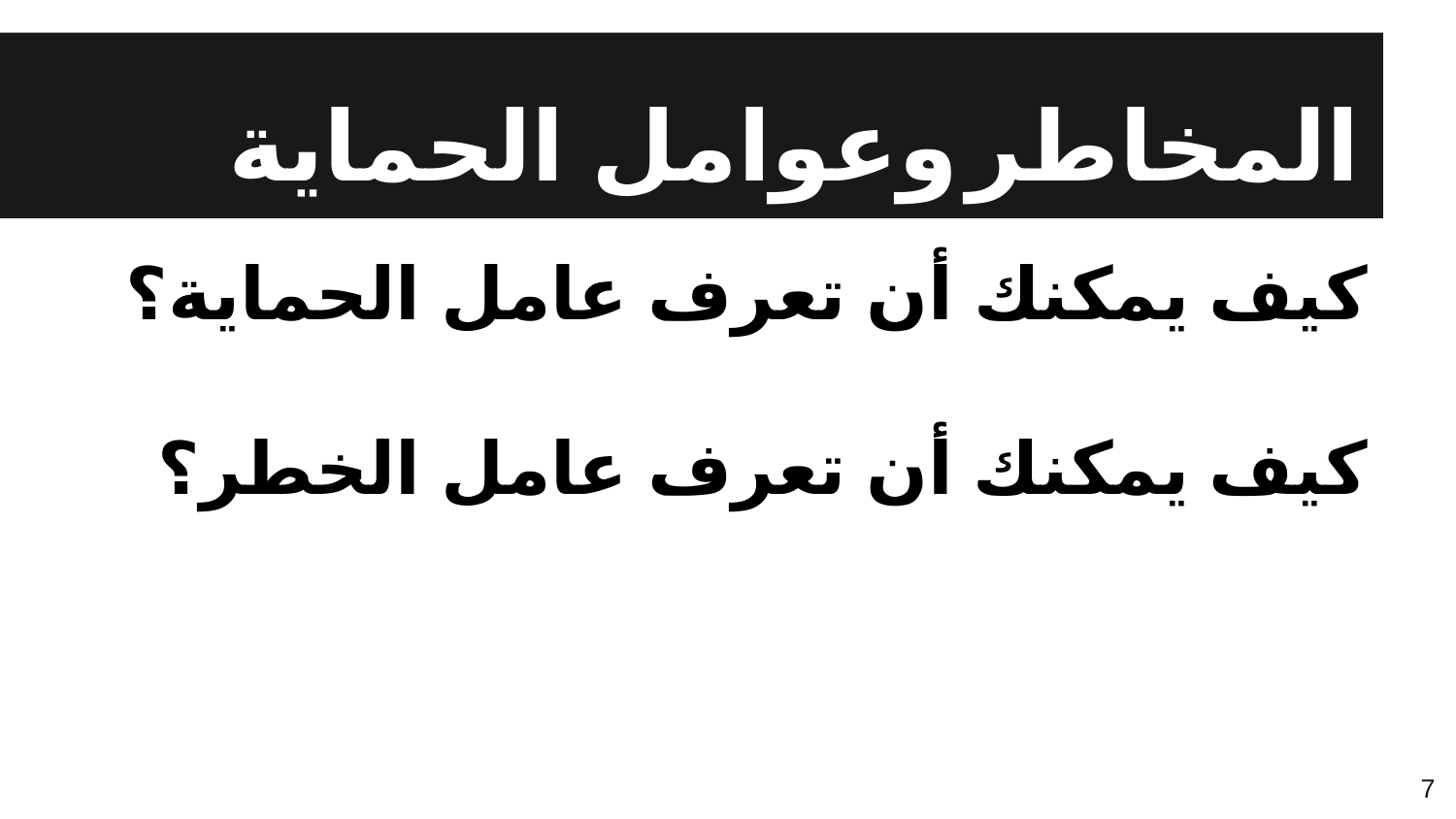

# المخاطر وعوامل الحماية
كيف يمكنك أن تعرف عامل الحماية؟

كيف يمكنك أن تعرف عامل الخطر؟

7